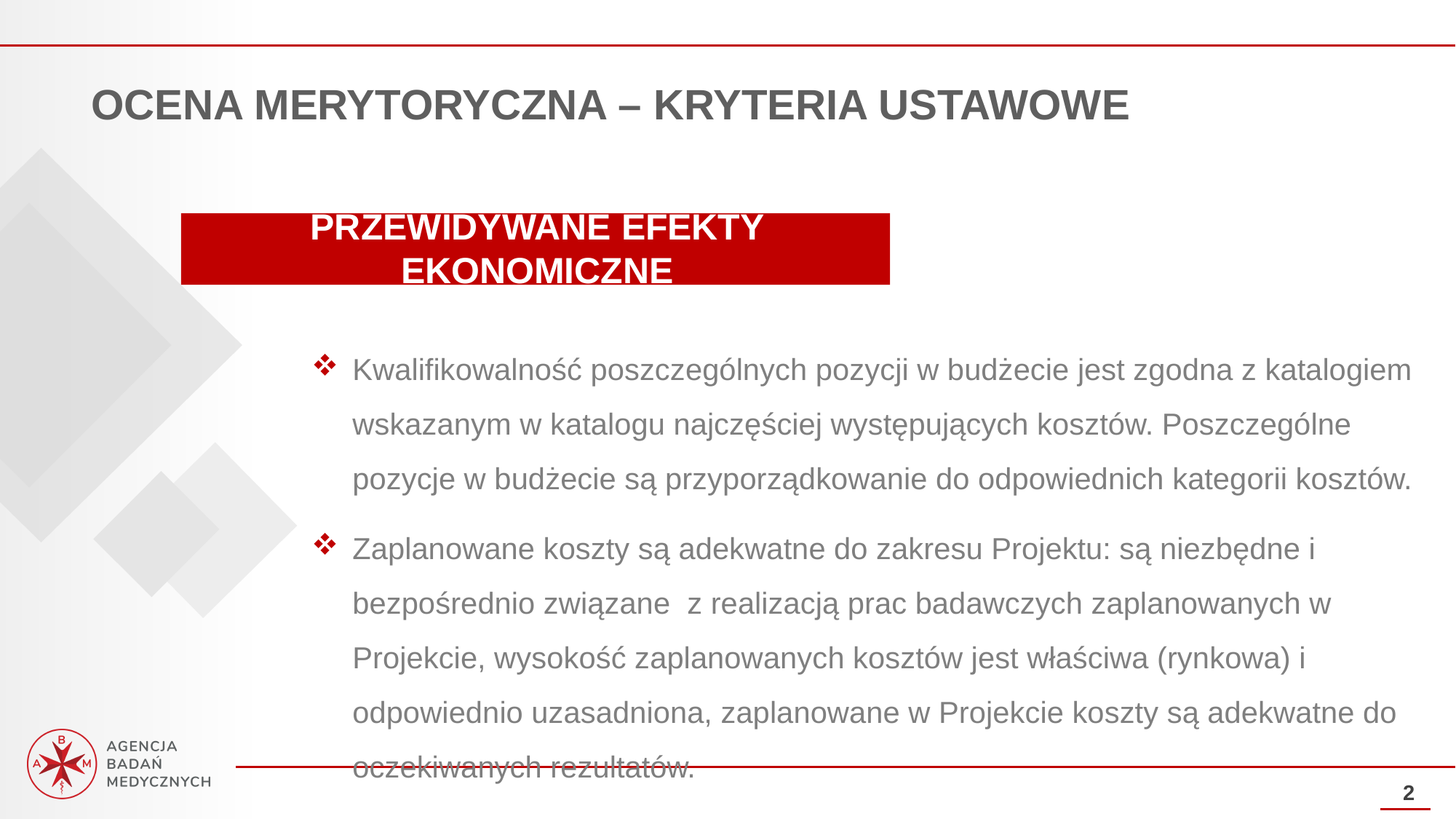

OCENA MERYTORYCZNA – KRYTERIA USTAWOWE

PRZEWIDYWANE EFEKTY EKONOMICZNE
Kwalifikowalność poszczególnych pozycji w budżecie jest zgodna z katalogiem wskazanym w katalogu najczęściej występujących kosztów. Poszczególne pozycje w budżecie są przyporządkowanie do odpowiednich kategorii kosztów.
Zaplanowane koszty są adekwatne do zakresu Projektu: są niezbędne i bezpośrednio związane  z realizacją prac badawczych zaplanowanych w Projekcie, wysokość zaplanowanych kosztów jest właściwa (rynkowa) i odpowiednio uzasadniona, zaplanowane w Projekcie koszty są adekwatne do oczekiwanych rezultatów.

2